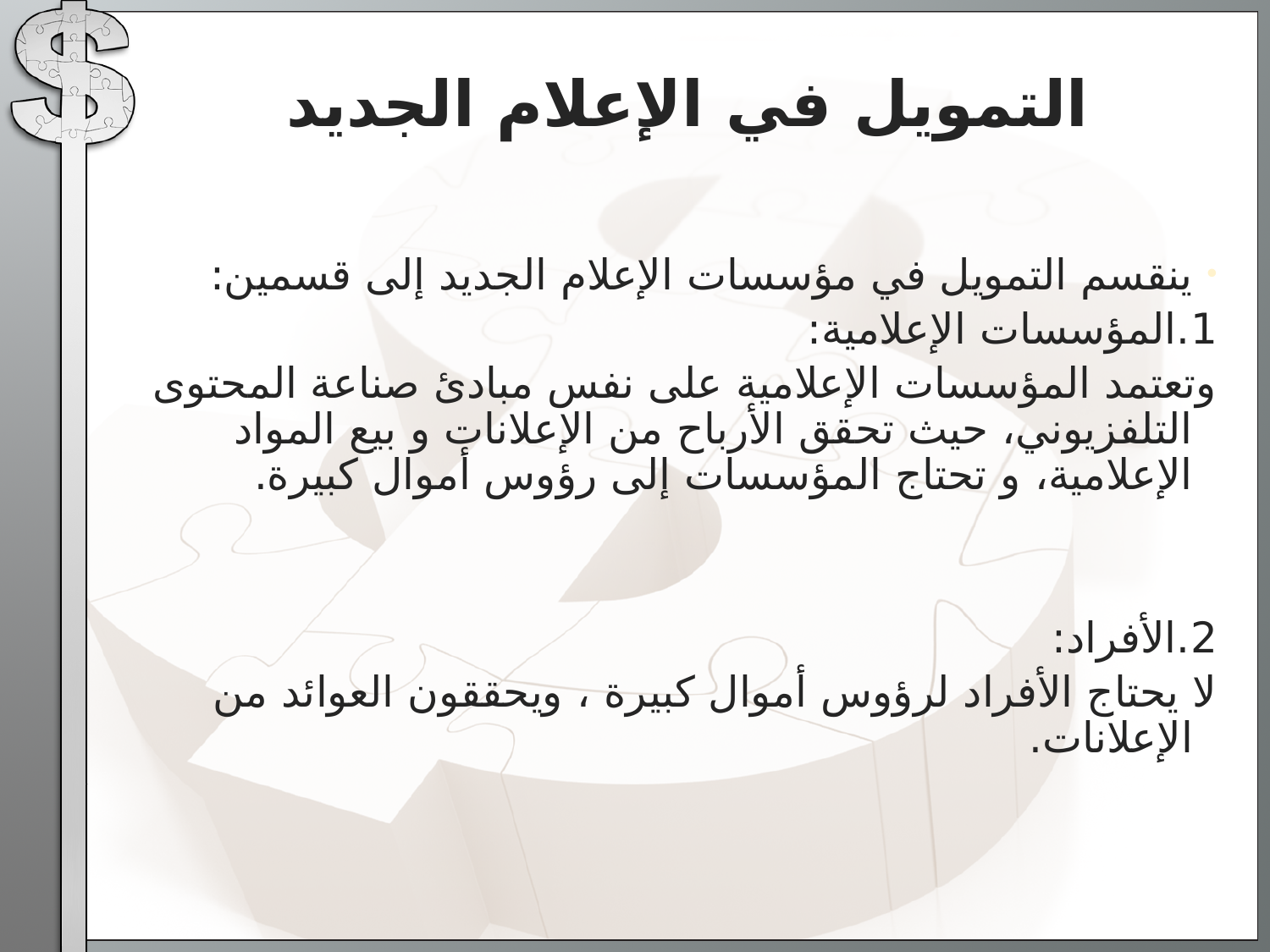

# التمويل في الإعلام الجديد

ينقسم التمويل في مؤسسات الإعلام الجديد إلى قسمين:
1.المؤسسات الإعلامية:
وتعتمد المؤسسات الإعلامية على نفس مبادئ صناعة المحتوى التلفزيوني، حيث تحقق الأرباح من الإعلانات و بيع المواد الإعلامية، و تحتاج المؤسسات إلى رؤوس أموال كبيرة.

2.الأفراد:
لا يحتاج الأفراد لرؤوس أموال كبيرة ، ويحققون العوائد من الإعلانات.